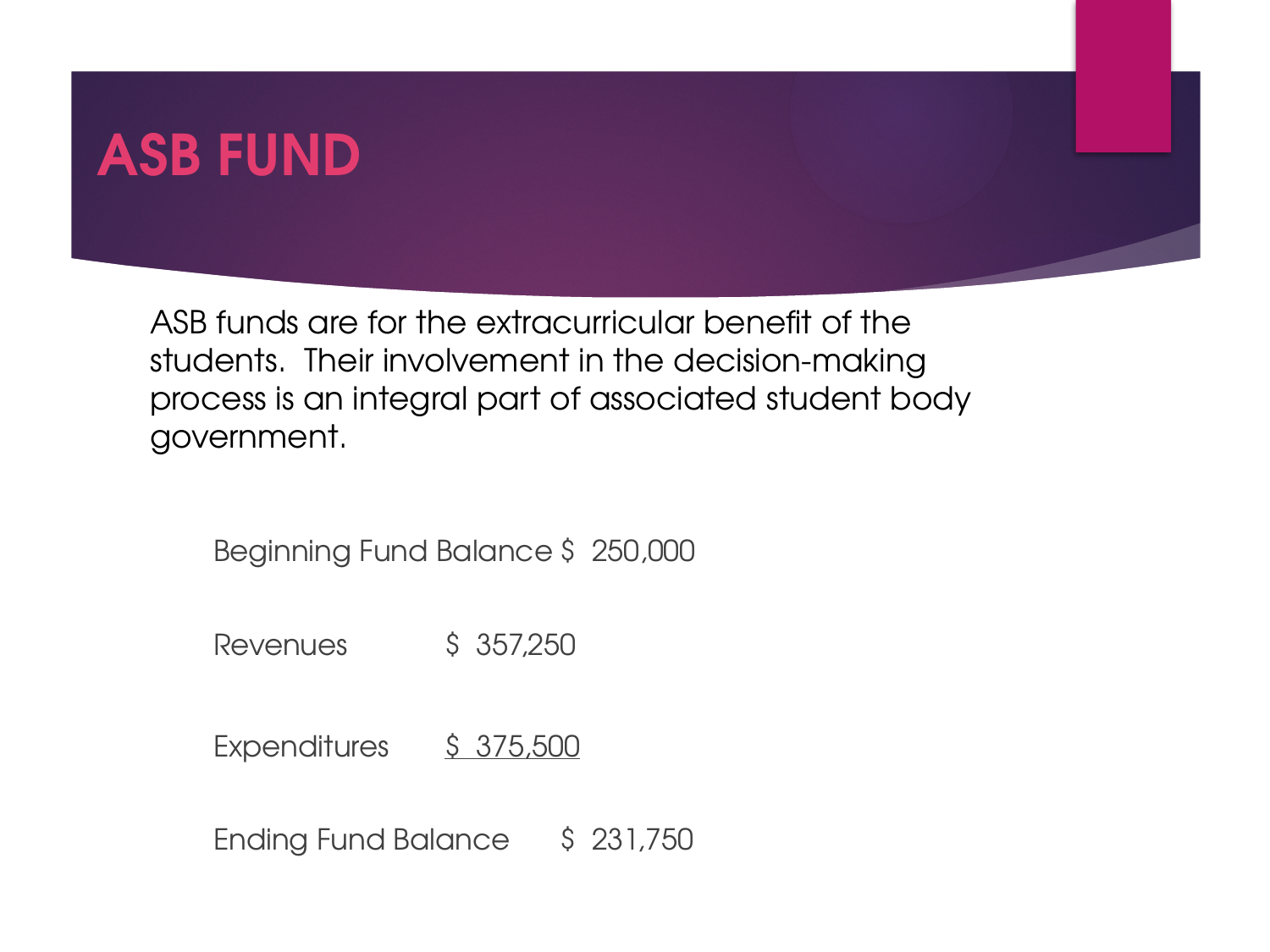

# ASB FUND
ASB funds are for the extracurricular benefit of the students.  Their involvement in the decision-making process is an integral part of associated student body government.

	Beginning Fund Balance			$  250,000

	Revenues						$  357,250

	Expenditures						$  375,500

	Ending Fund Balance				$  231,750